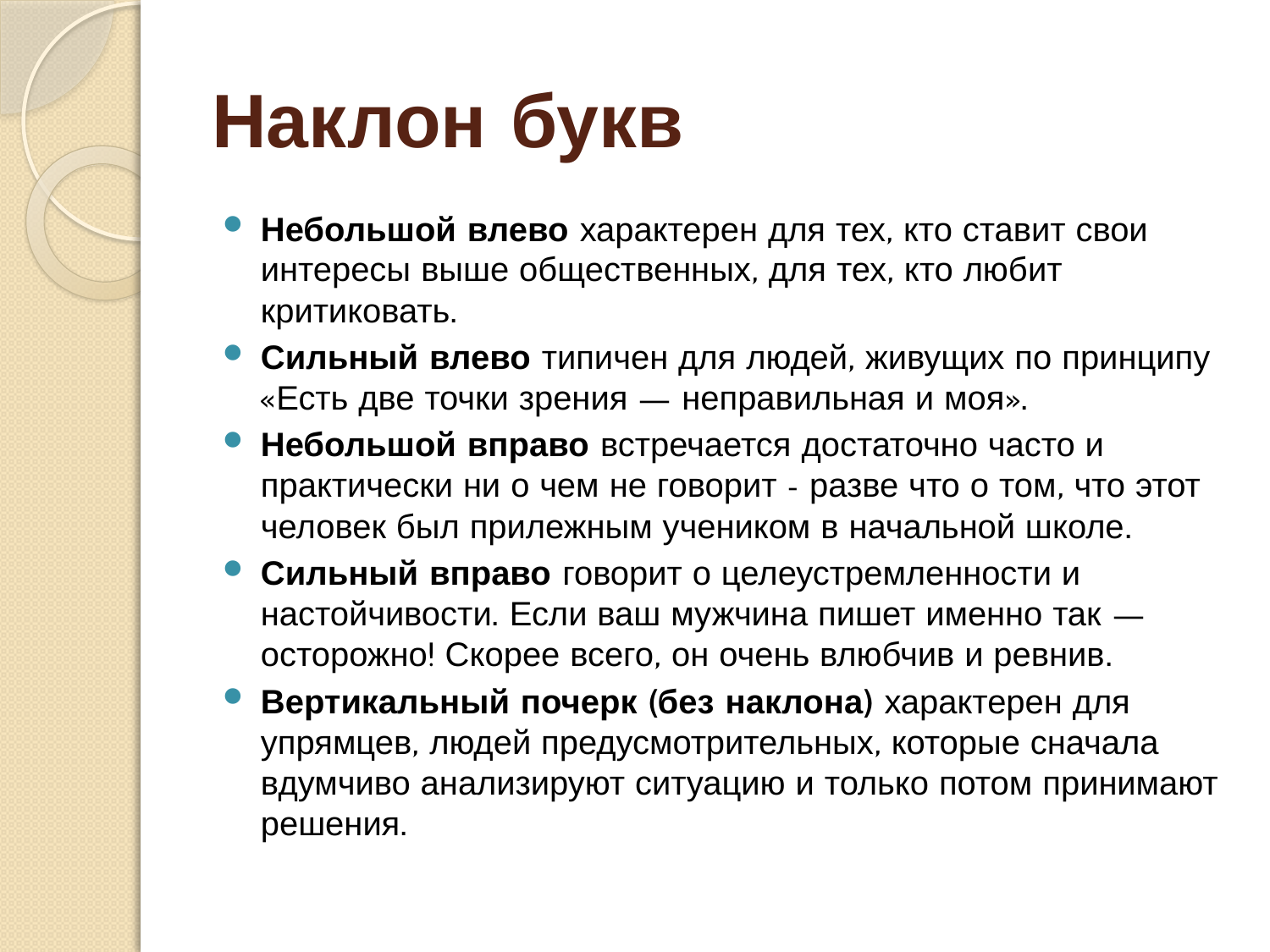

# Наклон букв
Небольшой влево характерен для тех, кто ставит свои интересы выше общественных, для тех, кто любит критиковать.
Сильный влево типичен для людей, живущих по принципу «Есть две точки зрения — неправильная и моя».
Небольшой вправо встречается достаточно часто и практически ни о чем не говорит - разве что о том, что этот человек был прилежным учеником в начальной школе.
Сильный вправо говорит о целеустремленности и настойчивости. Если ваш мужчина пишет именно так — осторожно! Скорее всего, он очень влюбчив и ревнив.
Вертикальный почерк (без наклона) характерен для упрямцев, людей предусмотрительных, которые сначала вдумчиво анализируют ситуацию и только потом принимают решения.